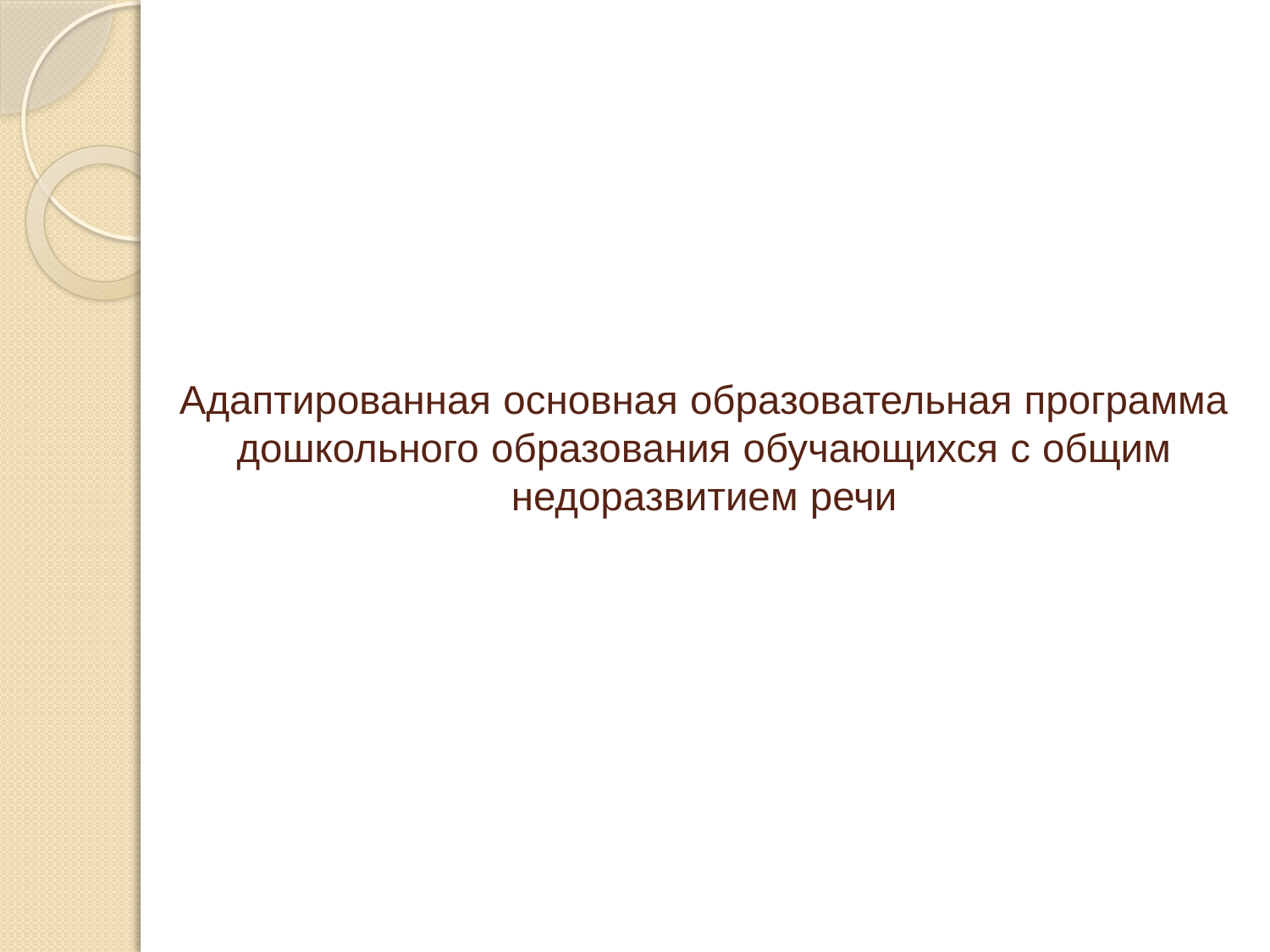

# Адаптированная основная образовательная программа дошкольного образования обучающихся с общим недоразвитием речи